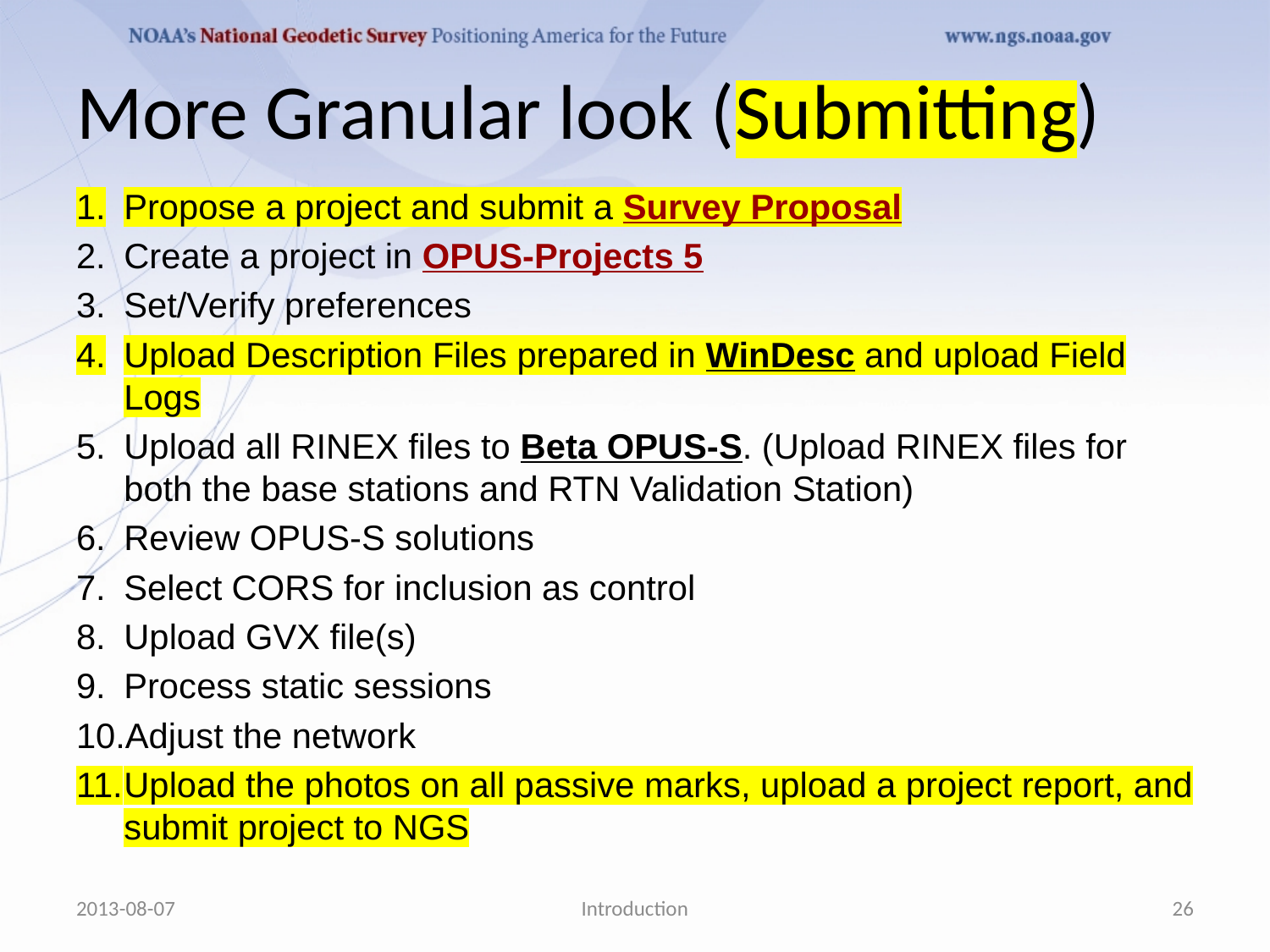

# More Granular look (Submitting)
Propose a project and submit a Survey Proposal
Create a project in OPUS-Projects 5
Set/Verify preferences
Upload Description Files prepared in WinDesc and upload Field Logs
Upload all RINEX files to Beta OPUS-S. (Upload RINEX files for both the base stations and RTN Validation Station)
Review OPUS-S solutions
Select CORS for inclusion as control
Upload GVX file(s)
Process static sessions
Adjust the network
Upload the photos on all passive marks, upload a project report, and submit project to NGS

2013-08-07
Introduction
26